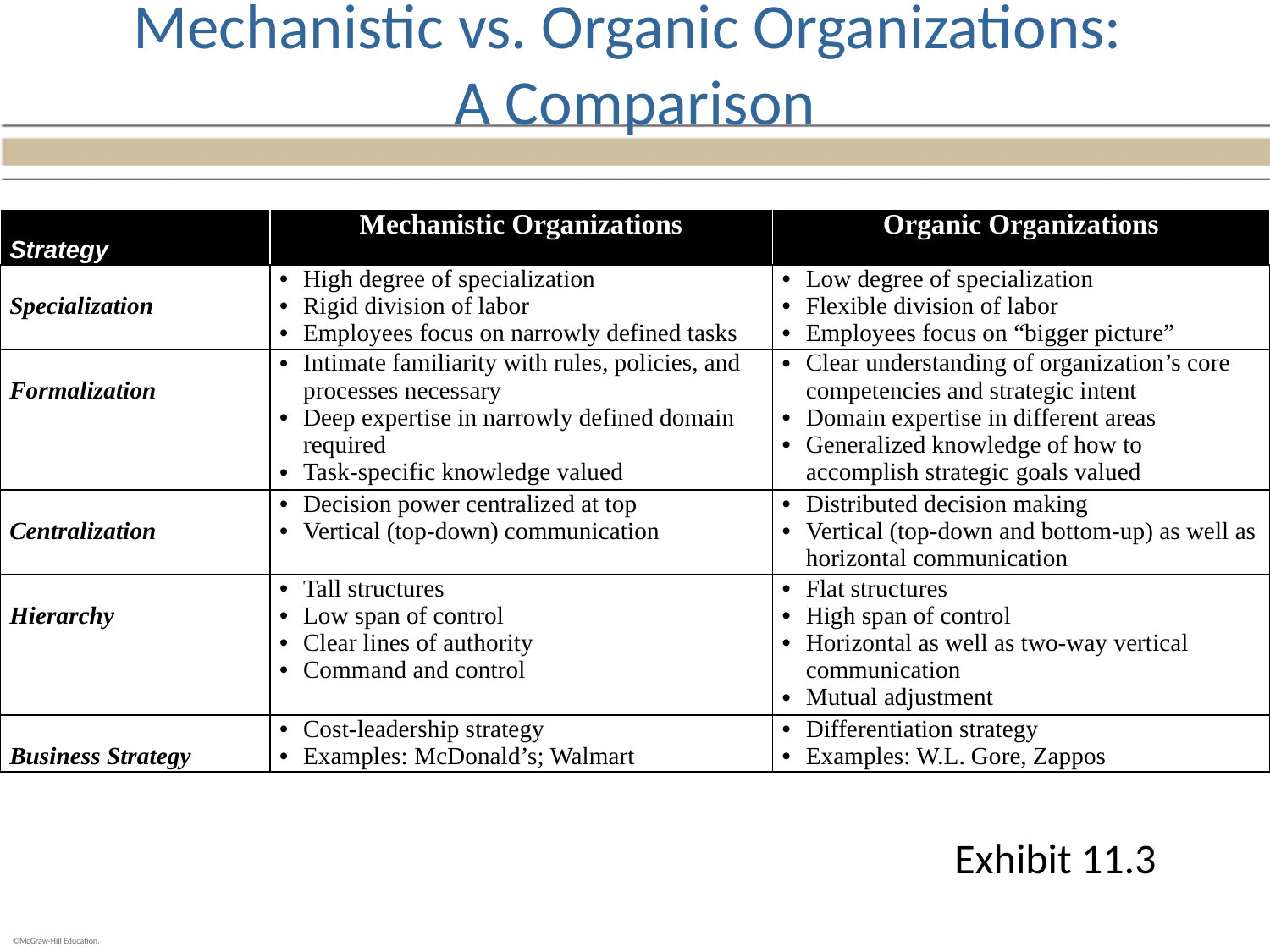

# Mechanistic vs. Organic Organizations: A Comparison
| Strategy | Mechanistic Organizations | Organic Organizations |
| --- | --- | --- |
| Specialization | High degree of specialization Rigid division of labor Employees focus on narrowly defined tasks | Low degree of specialization Flexible division of labor Employees focus on “bigger picture” |
| Formalization | Intimate familiarity with rules, policies, and processes necessary Deep expertise in narrowly defined domain required Task-specific knowledge valued | Clear understanding of organization’s core competencies and strategic intent Domain expertise in different areas Generalized knowledge of how to accomplish strategic goals valued |
| Centralization | Decision power centralized at top Vertical (top-down) communication | Distributed decision making Vertical (top-down and bottom-up) as well as horizontal communication |
| Hierarchy | Tall structures Low span of control Clear lines of authority Command and control | Flat structures High span of control Horizontal as well as two-way vertical communication Mutual adjustment |
| Business Strategy | Cost-leadership strategy Examples: McDonald’s; Walmart | Differentiation strategy Examples: W.L. Gore, Zappos |
Exhibit 11.3